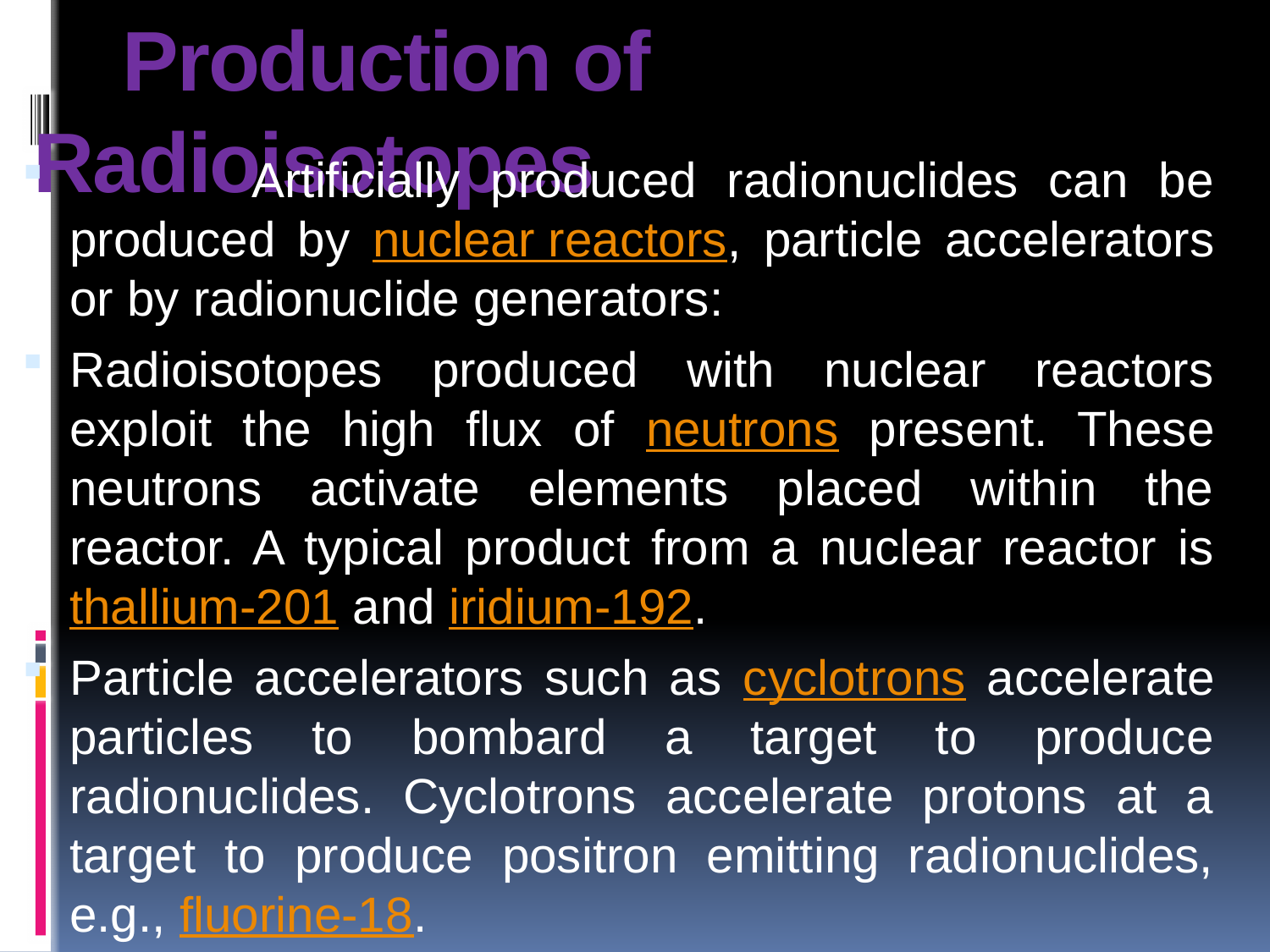

# Production of Radioisotopes
      Artificially produced radionuclides can be produced by nuclear reactors, particle accelerators or by radionuclide generators:
Radioisotopes produced with nuclear reactors exploit the high flux of neutrons present. These neutrons activate elements placed within the reactor. A typical product from a nuclear reactor is thallium-201 and iridium-192.
Particle accelerators such as cyclotrons accelerate particles to bombard a target to produce radionuclides. Cyclotrons accelerate protons at a target to produce positron emitting radionuclides, e.g., fluorine-18.